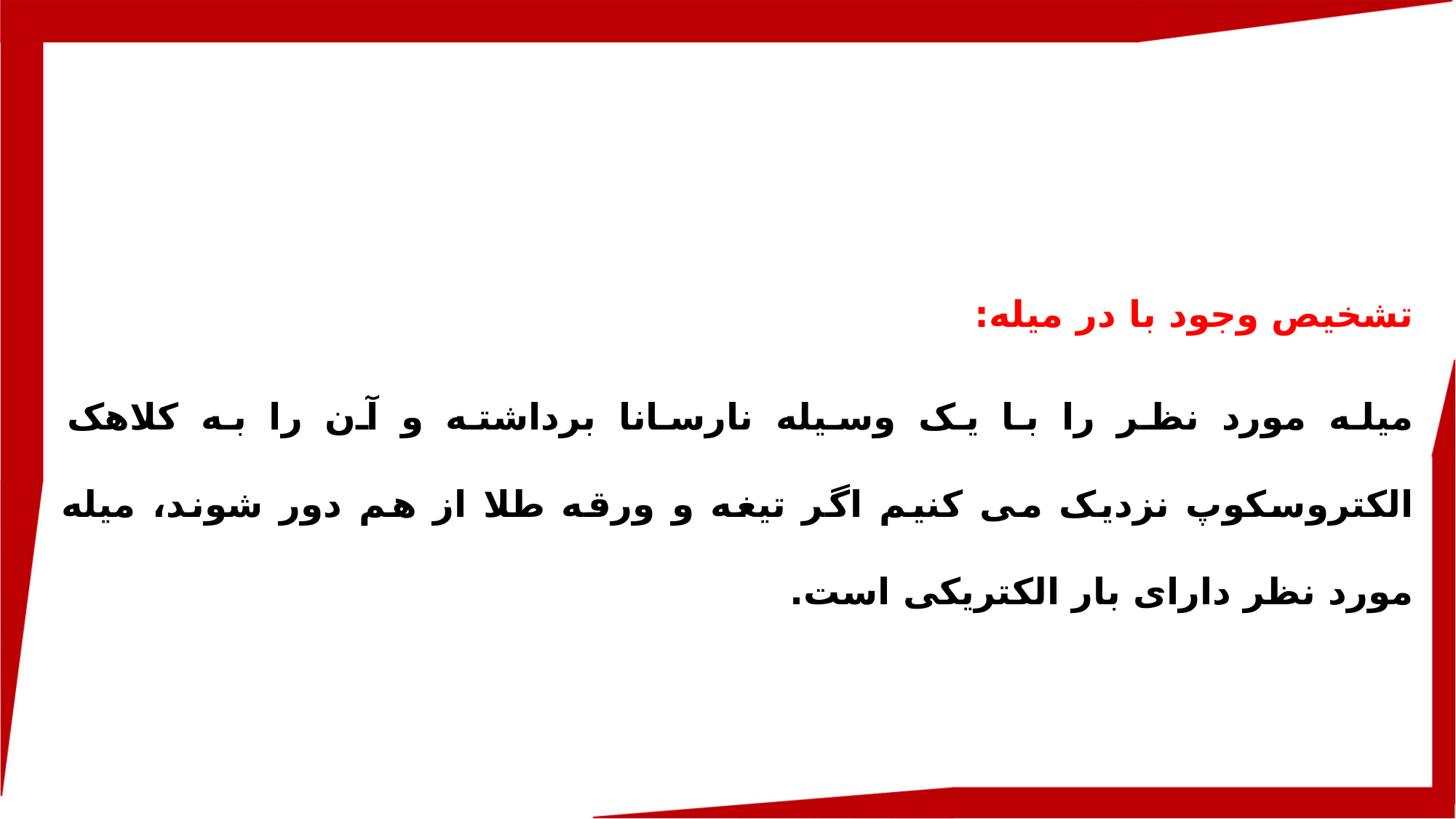

تشخیص وجود با در میله:
میله مورد نظر را با یک وسیله نارسانا برداشته و آن را به کلاهک الکتروسکوپ نزدیک می کنیم اگر تیغه و ورقه طلا از هم دور شوند، میله مورد نظر دارای بار الکتریکی است.